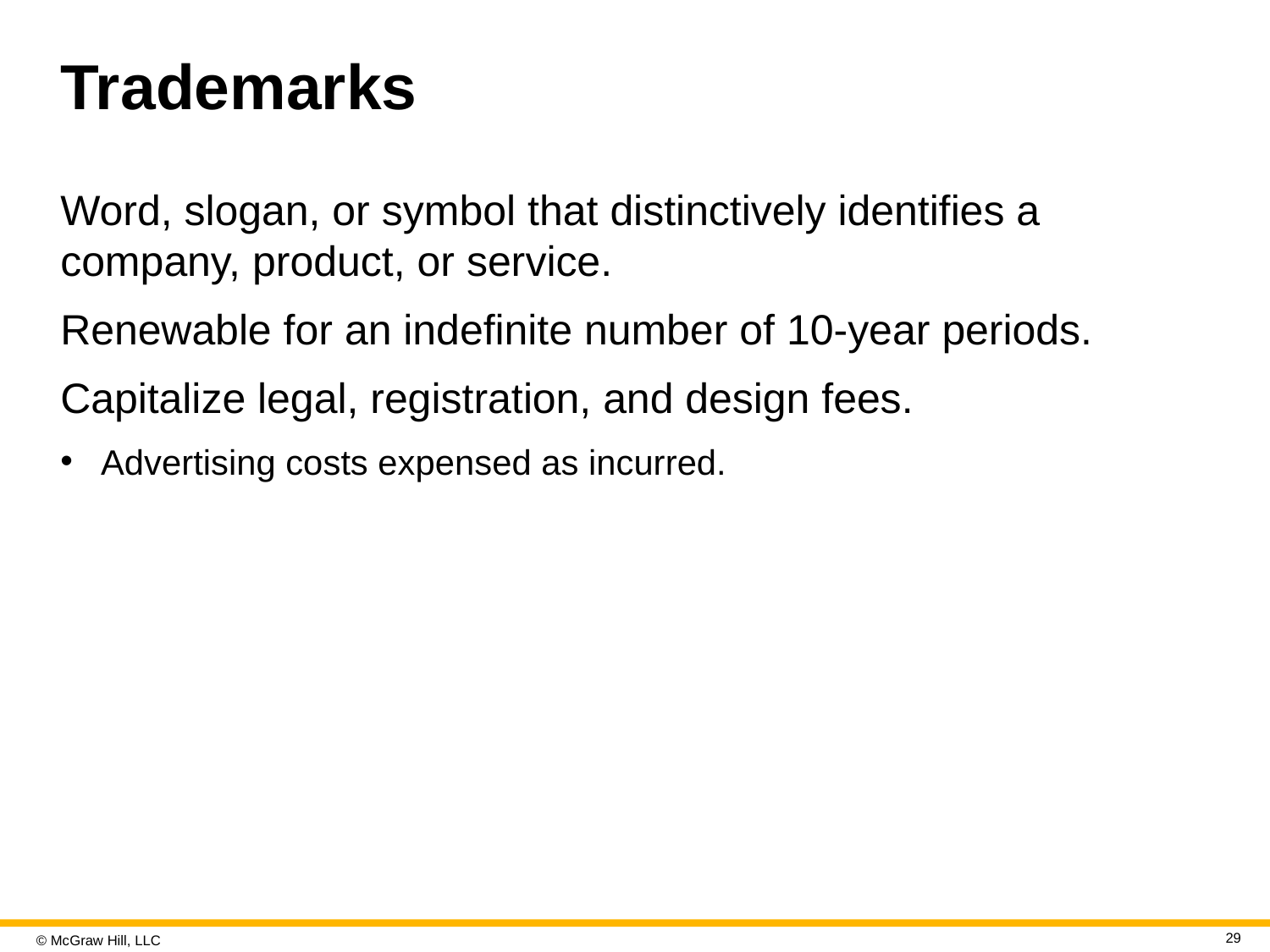

# Trademarks
Word, slogan, or symbol that distinctively identifies a company, product, or service.
Renewable for an indefinite number of 10-year periods.
Capitalize legal, registration, and design fees.
Advertising costs expensed as incurred.
29